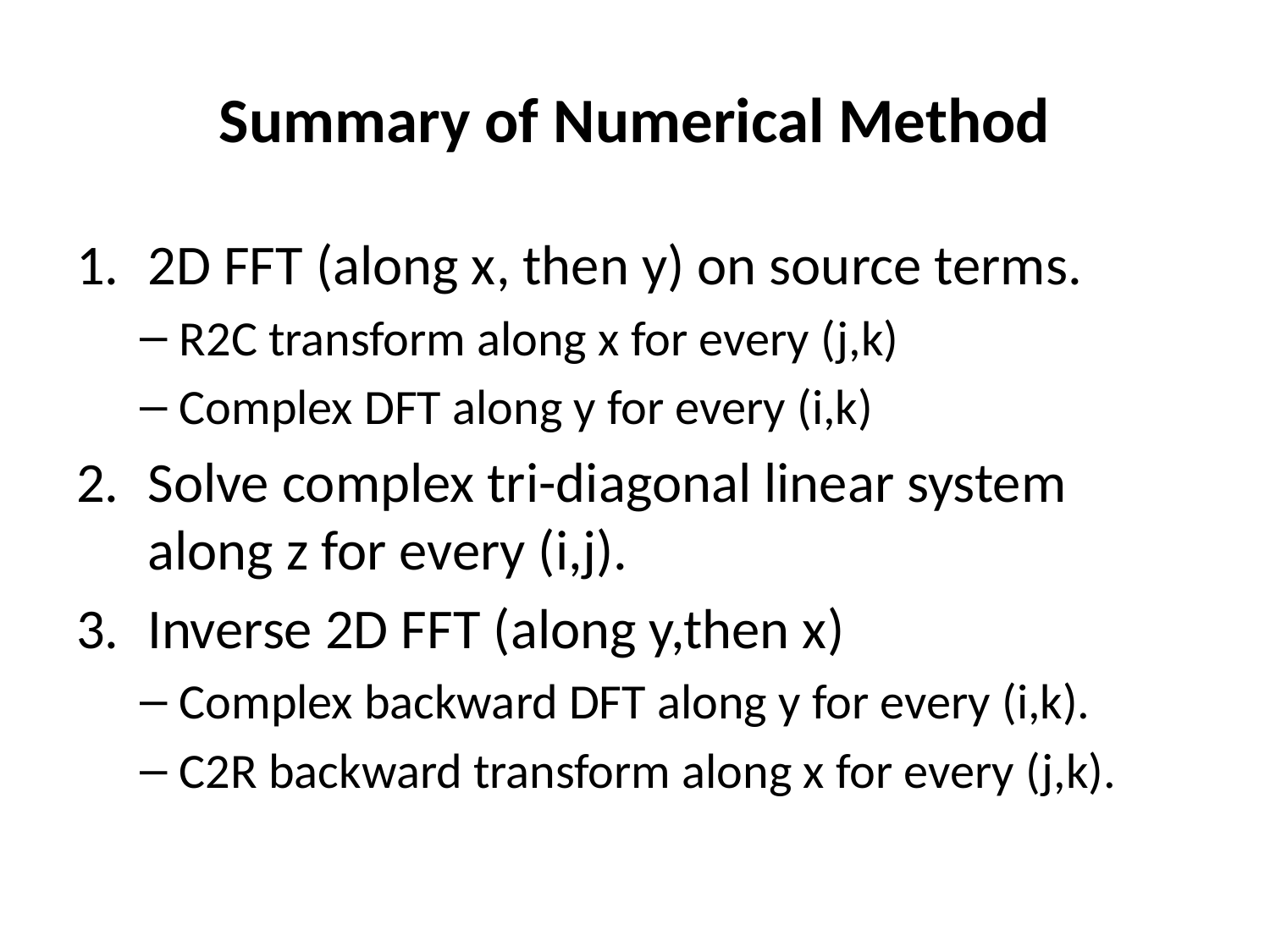

# Summary of Numerical Method
2D FFT (along x, then y) on source terms.
R2C transform along x for every (j,k)
Complex DFT along y for every (i,k)
Solve complex tri-diagonal linear system along z for every (i,j).
Inverse 2D FFT (along y,then x)
Complex backward DFT along y for every (i,k).
C2R backward transform along x for every (j,k).